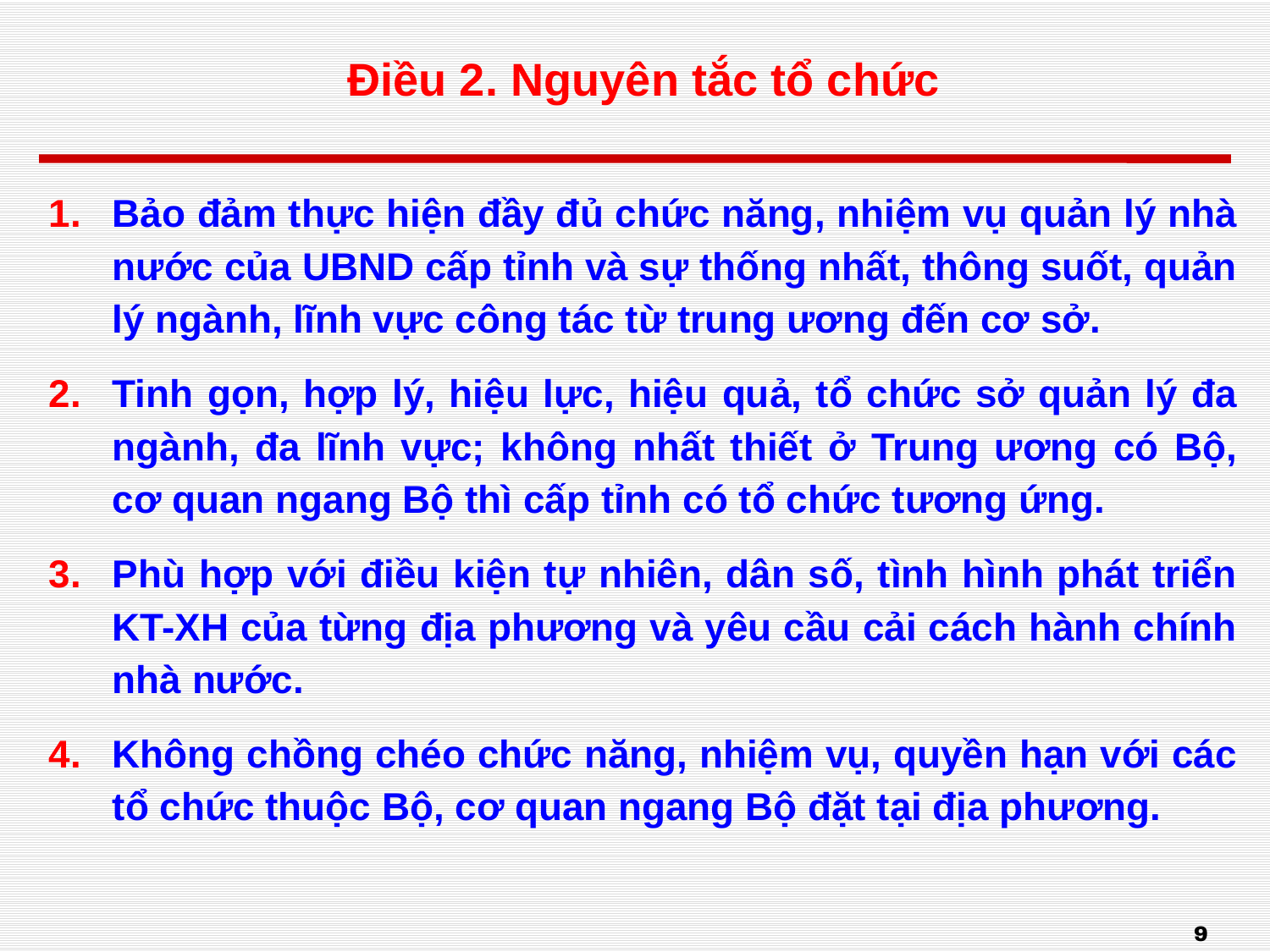

# Điều 2. Nguyên tắc tổ chức
Bảo đảm thực hiện đầy đủ chức năng, nhiệm vụ quản lý nhà nước của UBND cấp tỉnh và sự thống nhất, thông suốt, quản lý ngành, lĩnh vực công tác từ trung ương đến cơ sở.
Tinh gọn, hợp lý, hiệu lực, hiệu quả, tổ chức sở quản lý đa ngành, đa lĩnh vực; không nhất thiết ở Trung ương có Bộ, cơ quan ngang Bộ thì cấp tỉnh có tổ chức tương ứng.
Phù hợp với điều kiện tự nhiên, dân số, tình hình phát triển KT-XH của từng địa phương và yêu cầu cải cách hành chính nhà nước.
Không chồng chéo chức năng, nhiệm vụ, quyền hạn với các tổ chức thuộc Bộ, cơ quan ngang Bộ đặt tại địa phương.